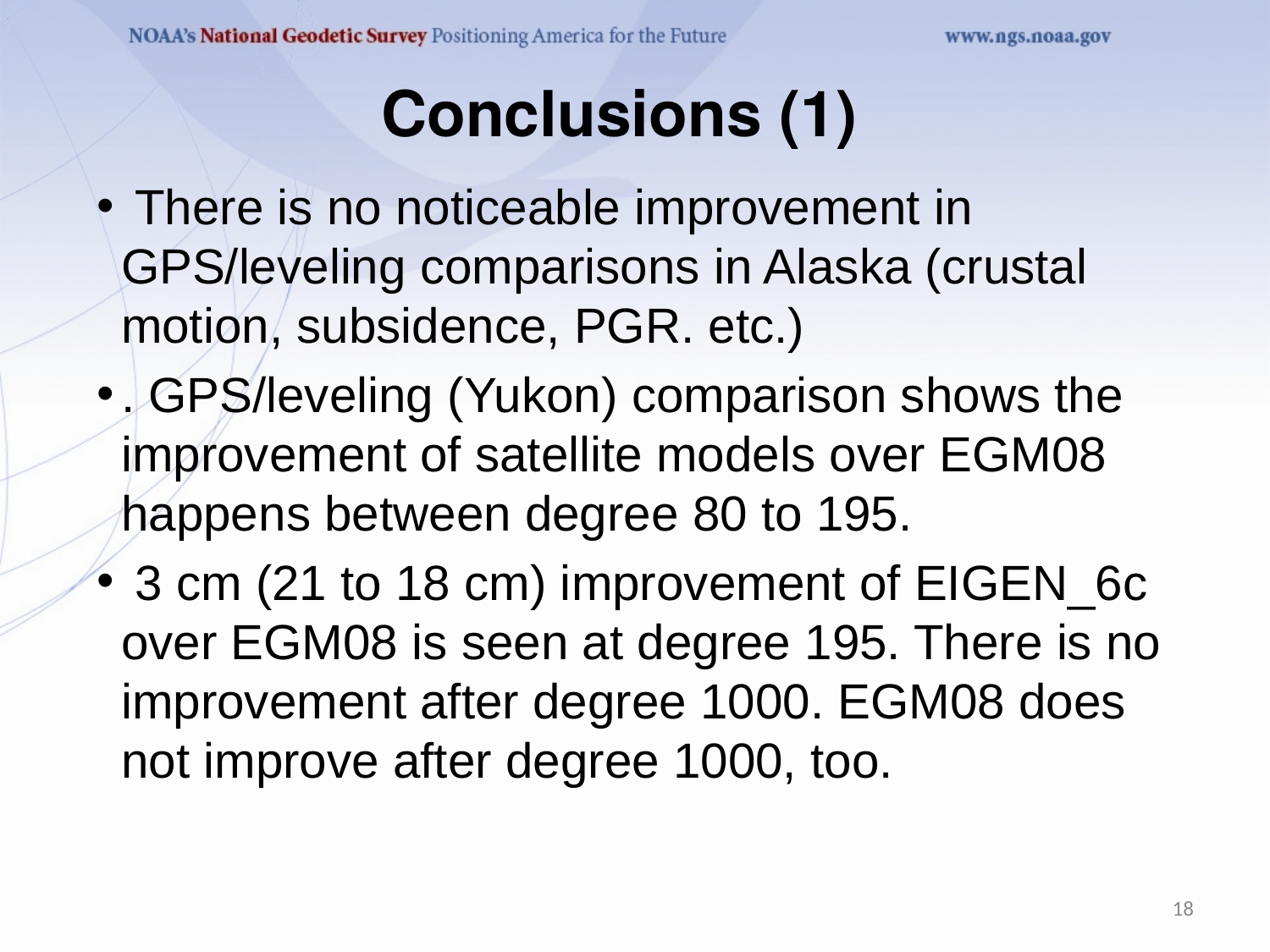

# Conclusions (1)
 There is no noticeable improvement in GPS/leveling comparisons in Alaska (crustal motion, subsidence, PGR. etc.)
. GPS/leveling (Yukon) comparison shows the improvement of satellite models over EGM08 happens between degree 80 to 195.
 3 cm (21 to 18 cm) improvement of EIGEN_6c over EGM08 is seen at degree 195. There is no improvement after degree 1000. EGM08 does not improve after degree 1000, too.
18